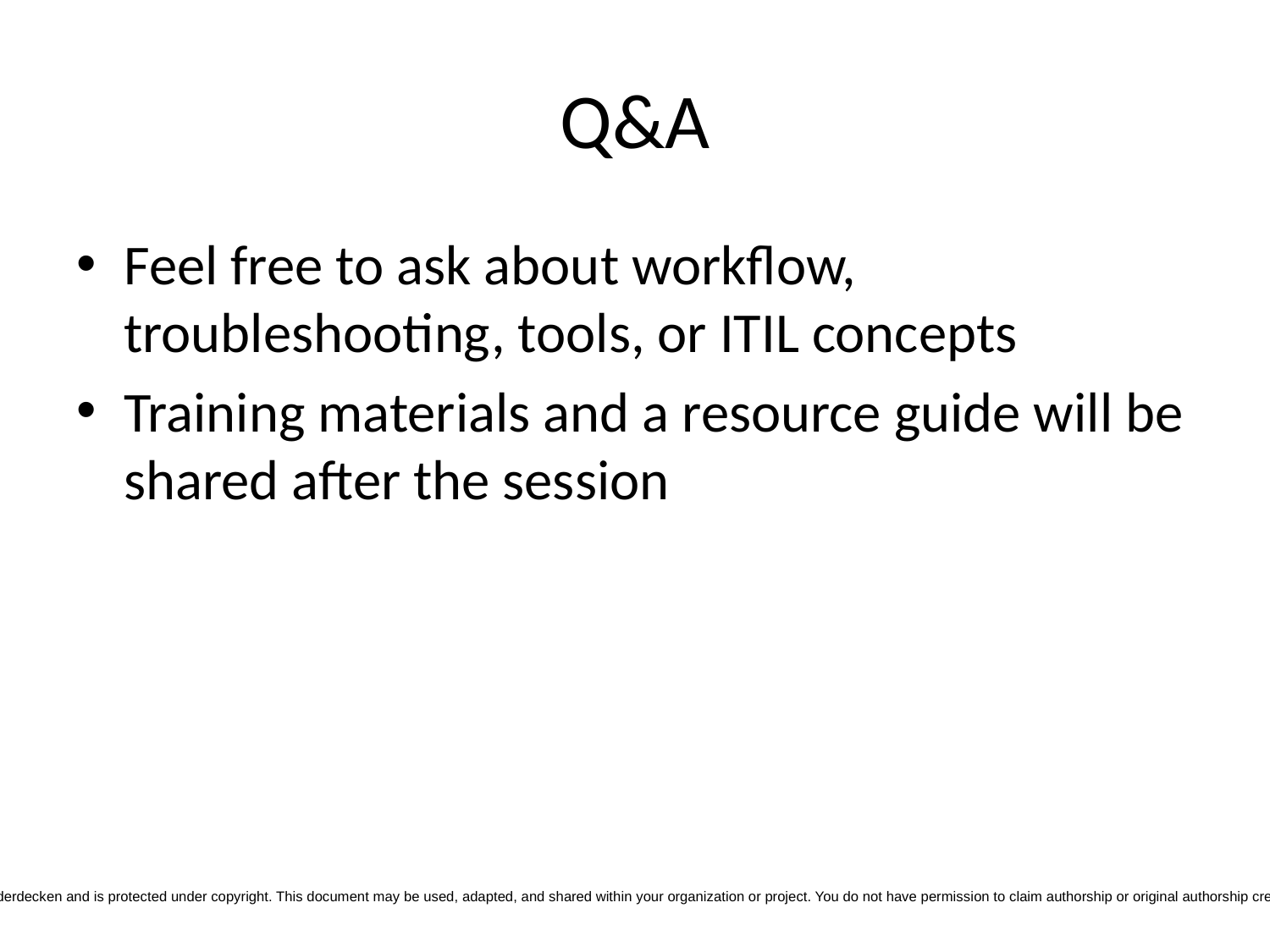

# Q&A
Feel free to ask about workflow, troubleshooting, tools, or ITIL concepts
Training materials and a resource guide will be shared after the session
Copyright © 2025 Race P. Vanderdecken. All rights reserved. This document is the intellectual property of Race P. Vanderdecken and is protected under copyright. This document may be used, adapted, and shared within your organization or project. You do not have permission to claim authorship or original authorship credit. This copyright notice may be removed if required by internal documentation standards or work environment policy.